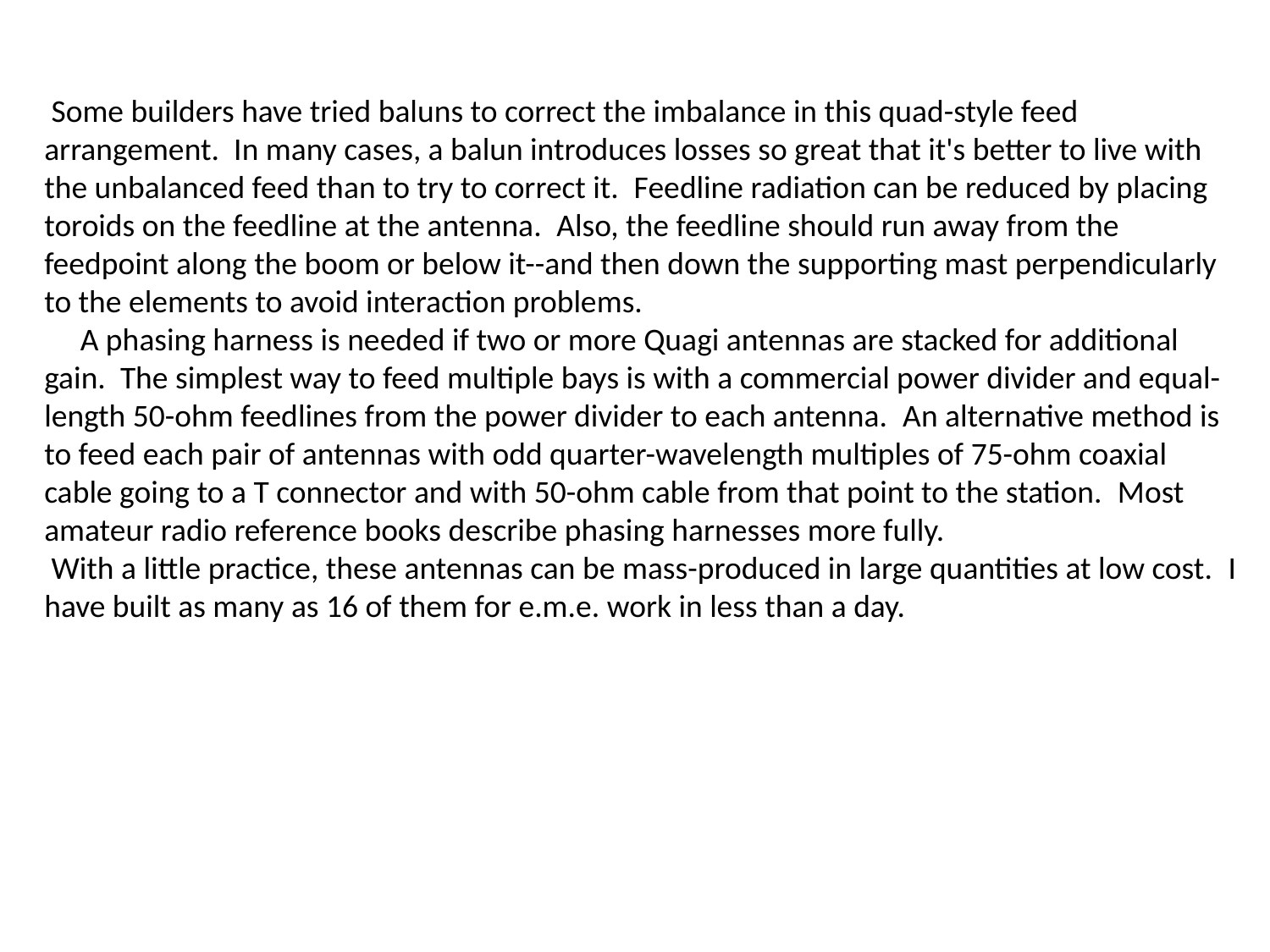

Some builders have tried baluns to correct the imbalance in this quad-style feed arrangement.  In many cases, a balun introduces losses so great that it's better to live with the unbalanced feed than to try to correct it.  Feedline radiation can be reduced by placing toroids on the feedline at the antenna.  Also, the feedline should run away from the feedpoint along the boom or below it--and then down the supporting mast perpendicularly to the elements to avoid interaction problems. 
     A phasing harness is needed if two or more Quagi antennas are stacked for additional gain.  The simplest way to feed multiple bays is with a commercial power divider and equal-length 50-ohm feedlines from the power divider to each antenna.  An alternative method is to feed each pair of antennas with odd quarter-wavelength multiples of 75-ohm coaxial cable going to a T connector and with 50-ohm cable from that point to the station.  Most amateur radio reference books describe phasing harnesses more fully.
 With a little practice, these antennas can be mass-produced in large quantities at low cost.  I have built as many as 16 of them for e.m.e. work in less than a day.